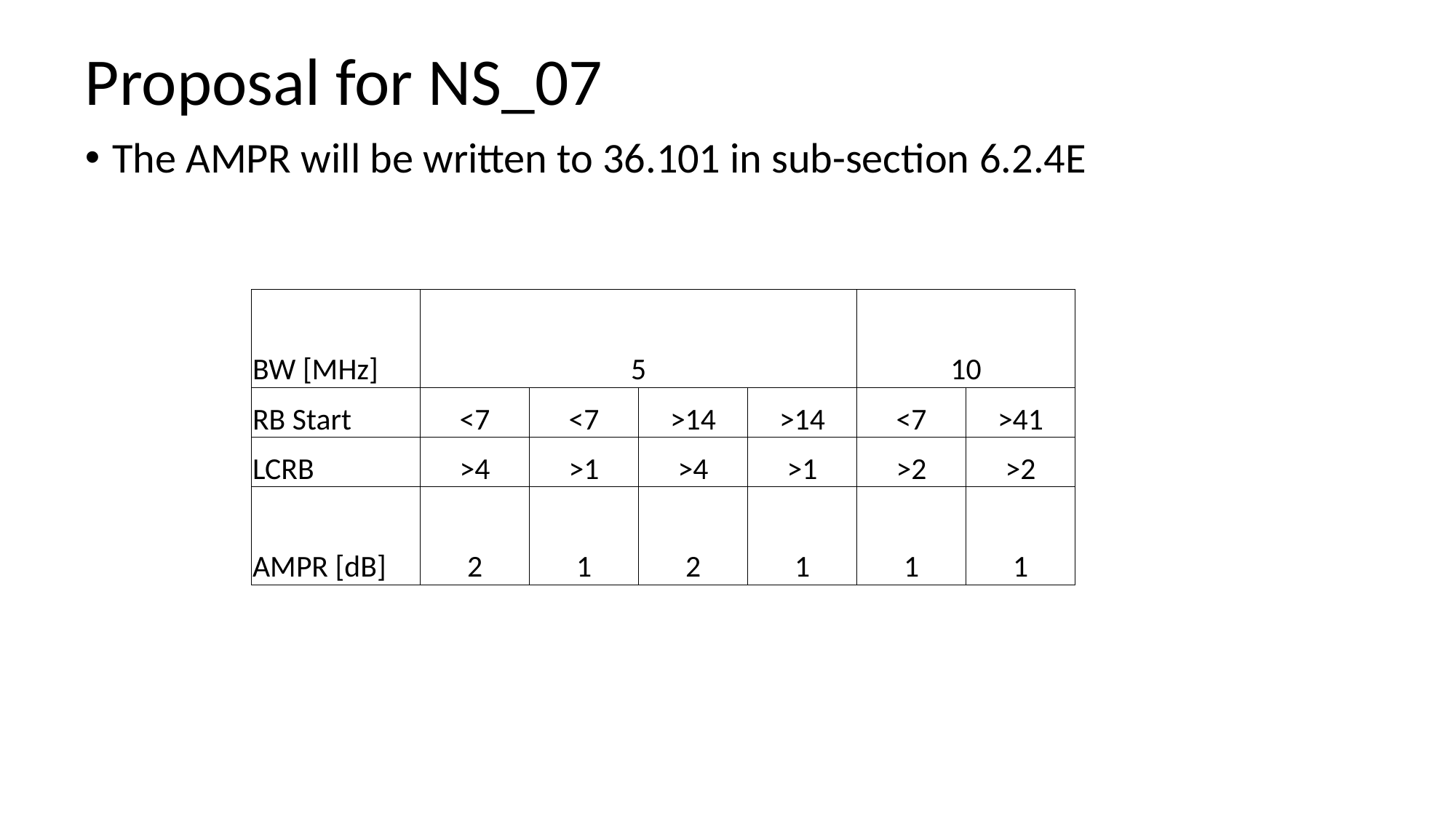

# Proposal for NS_07
The AMPR will be written to 36.101 in sub-section 6.2.4E
| BW [MHz] | 5 |  |  |  | 10 |  |
| --- | --- | --- | --- | --- | --- | --- |
| RB Start | <7 | <7 | >14 | >14 | <7 | >41 |
| LCRB | >4 | >1 | >4 | >1 | >2 | >2 |
| AMPR [dB] | 2 | 1 | 2 | 1 | 1 | 1 |